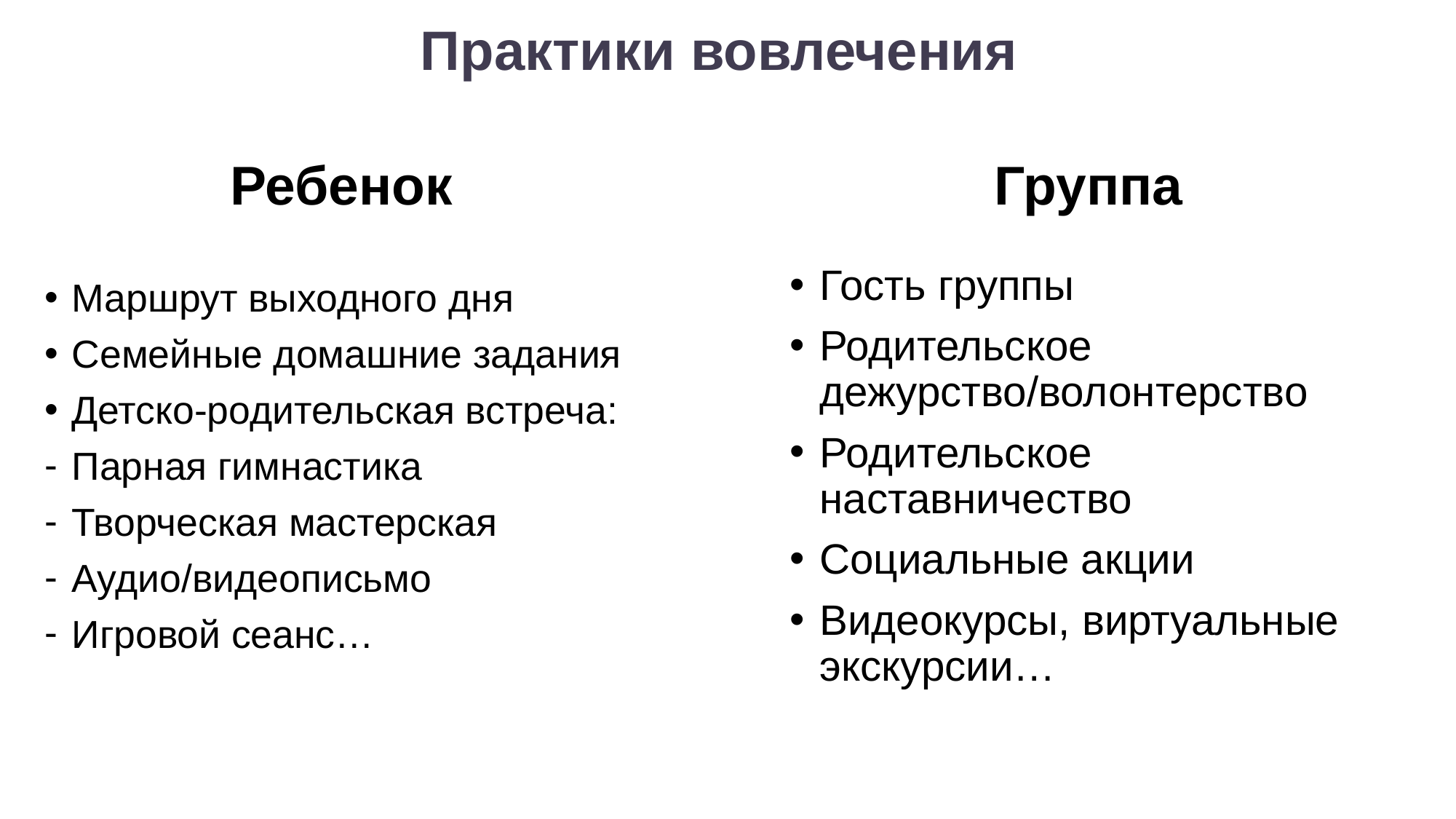

# Практики вовлечения
Ребенок
Группа
Гость группы
Родительское дежурство/волонтерство
Родительское наставничество
Социальные акции
Видеокурсы, виртуальные экскурсии…

Маршрут выходного дня
Семейные домашние задания
Детско-родительская встреча:
Парная гимнастика
Творческая мастерская
Аудио/видеописьмо
Игровой сеанс…